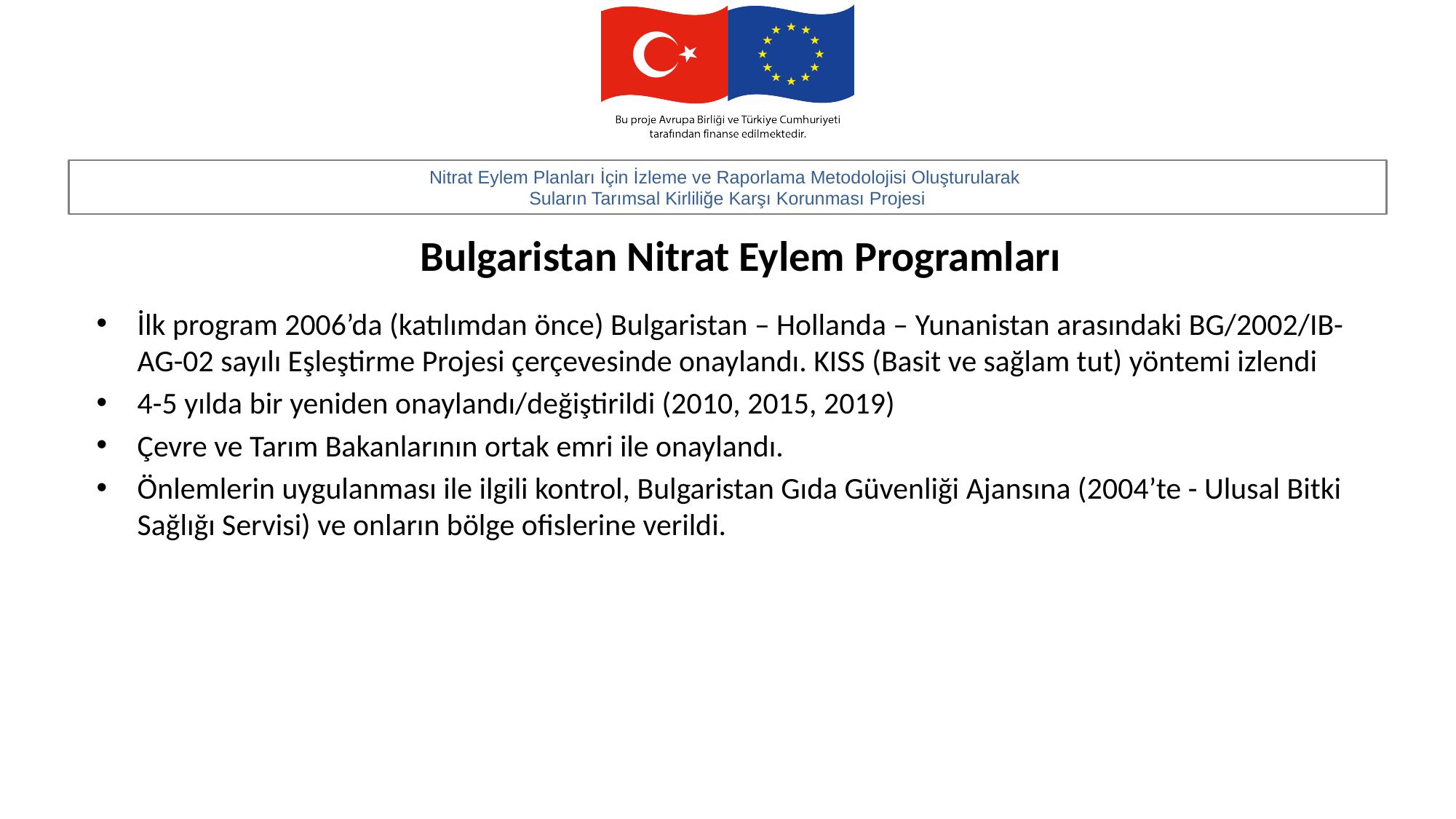

# Bulgaristan Nitrat Eylem Programları
İlk program 2006’da (katılımdan önce) Bulgaristan – Hollanda – Yunanistan arasındaki BG/2002/IB-AG-02 sayılı Eşleştirme Projesi çerçevesinde onaylandı. KISS (Basit ve sağlam tut) yöntemi izlendi
4-5 yılda bir yeniden onaylandı/değiştirildi (2010, 2015, 2019)
Çevre ve Tarım Bakanlarının ortak emri ile onaylandı.
Önlemlerin uygulanması ile ilgili kontrol, Bulgaristan Gıda Güvenliği Ajansına (2004’te - Ulusal Bitki Sağlığı Servisi) ve onların bölge ofislerine verildi.